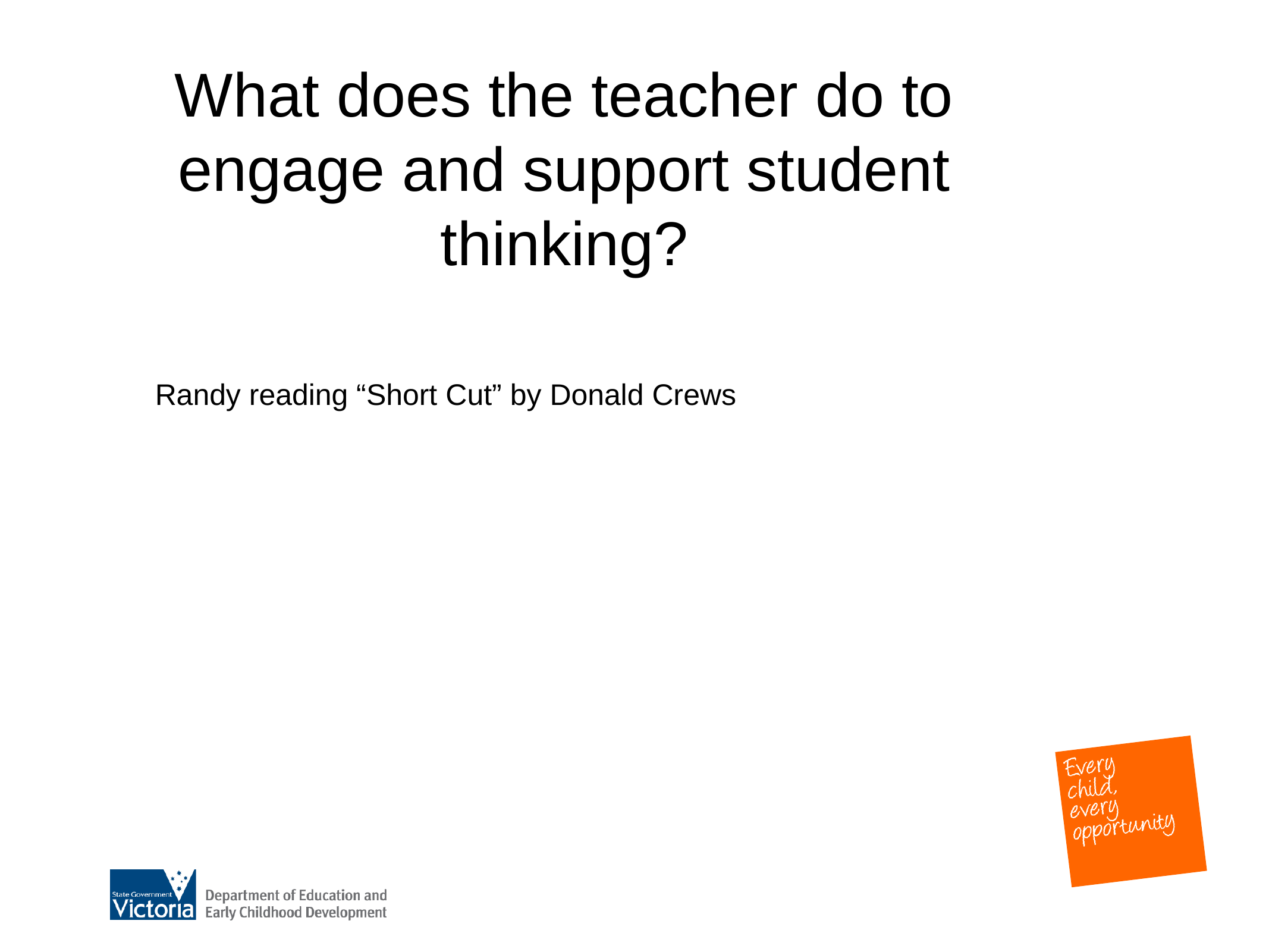

What does the teacher do to engage and support student thinking?
Randy reading “Short Cut” by Donald Crews